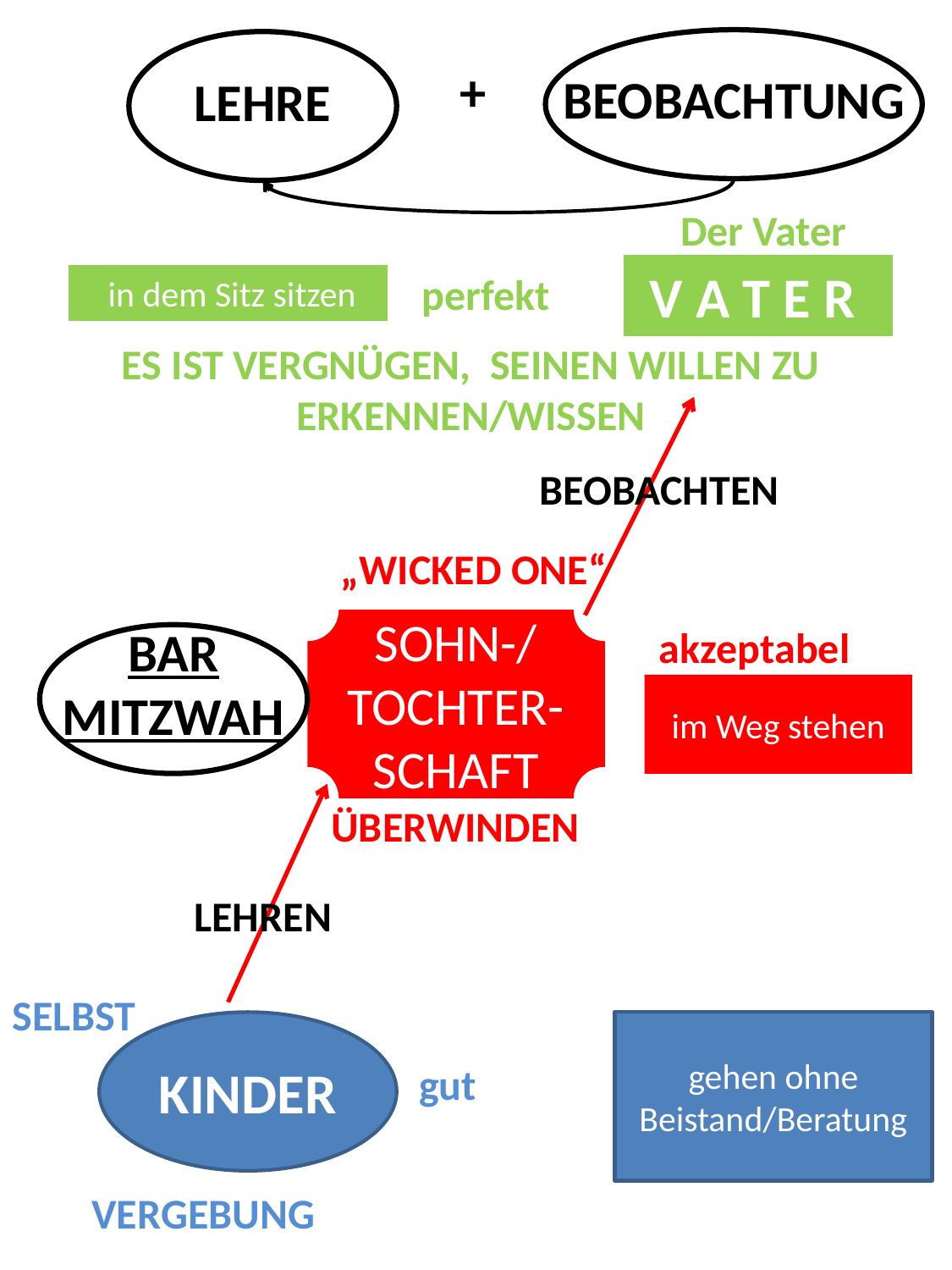

BEOBACHTUNG

LEHRE
+
Der Vater
 V A T E R
perfekt
 in dem Sitz sitzen
ES IST VERGNÜGEN,  SEINEN WILLEN ZU ERKENNEN/WISSEN
BEOBACHTEN
„WICKED ONE“
SOHN-/ TOCHTER-SCHAFT
BAR MITZWAH
akzeptabel

im Weg stehen
ÜBERWINDEN
LEHREN
SELBST
KINDER
gehen ohne Beistand/Beratung
gut
VERGEBUNG